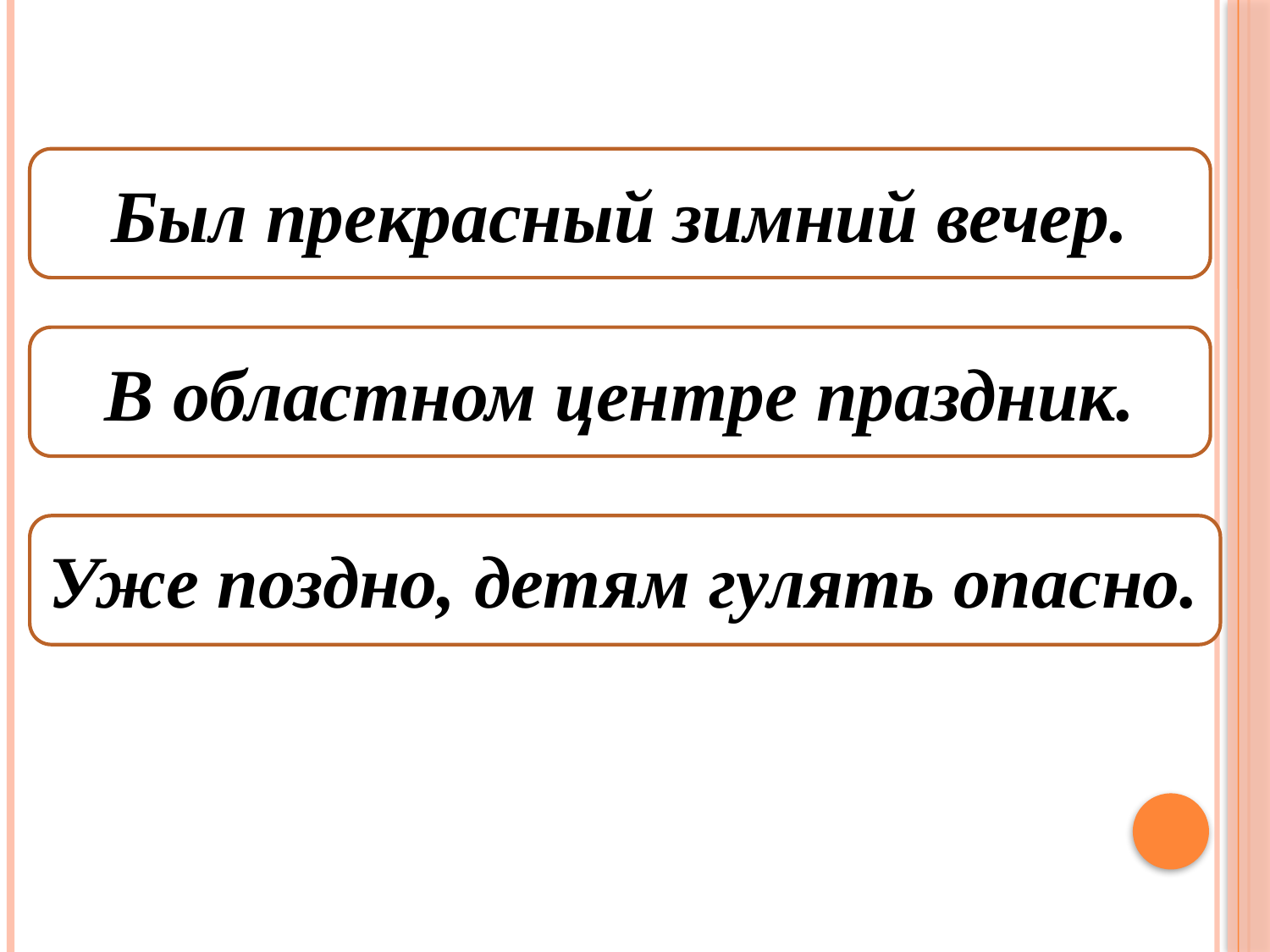

#

Был прекрасный зимний вечер.
В областном центре праздник.

Уже поздно, детям гулять опасно.